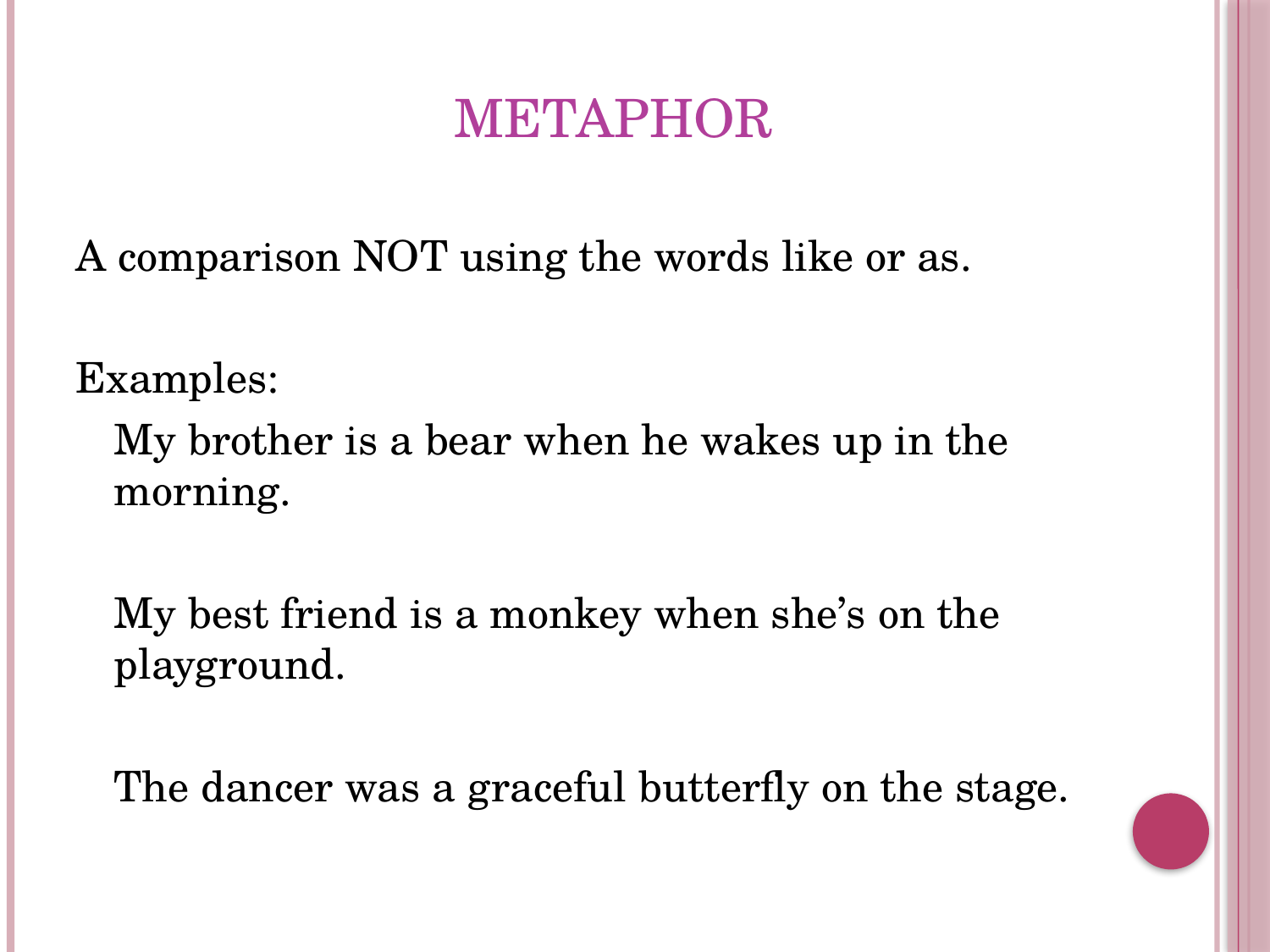

# METAPHOR
A comparison NOT using the words like or as.

Examples:
	My brother is a bear when he wakes up in the morning.

	My best friend is a monkey when she’s on the playground.

	The dancer was a graceful butterfly on the stage.